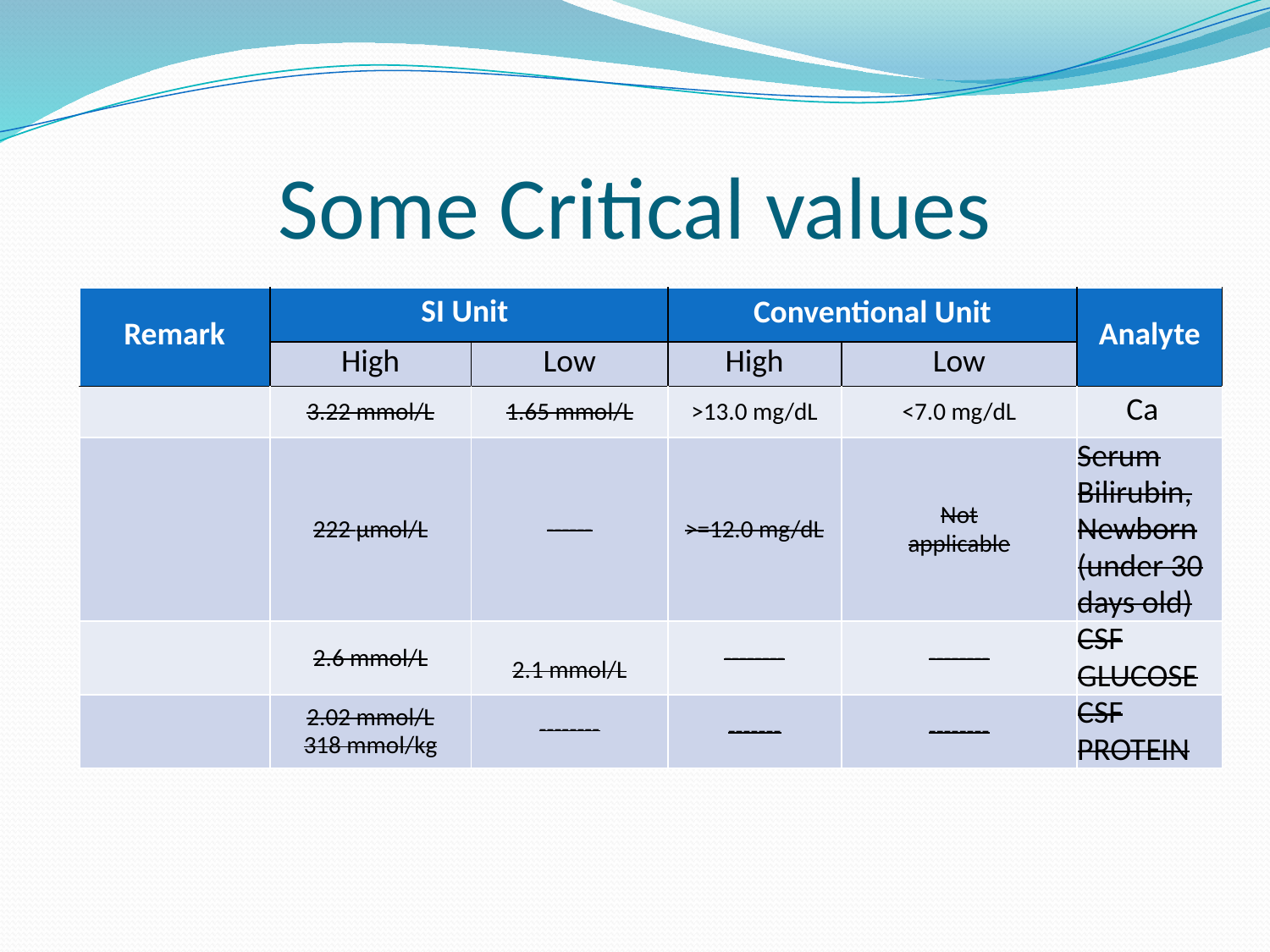

# Some Critical values
| Remark | SI Unit |  | Conventional Unit |  | Analyte |
| --- | --- | --- | --- | --- | --- |
|  | High | Low | High | Low |  |
|  | 3.22 mmol/L | 1.65 mmol/L | >13.0 mg/dL | <7.0 mg/dL | Ca |
|  | 222 µmol/L | ------ | >=12.0 mg/dL | Not applicable | Serum Bilirubin, Newborn (under 30 days old) |
|  | 2.6 mmol/L | 2.1 mmol/L | -------- | -------- | CSF GLUCOSE |
|  | 2.02 mmol/L 318 mmol/kg | -------- | ------- | -------- | CSF PROTEIN |